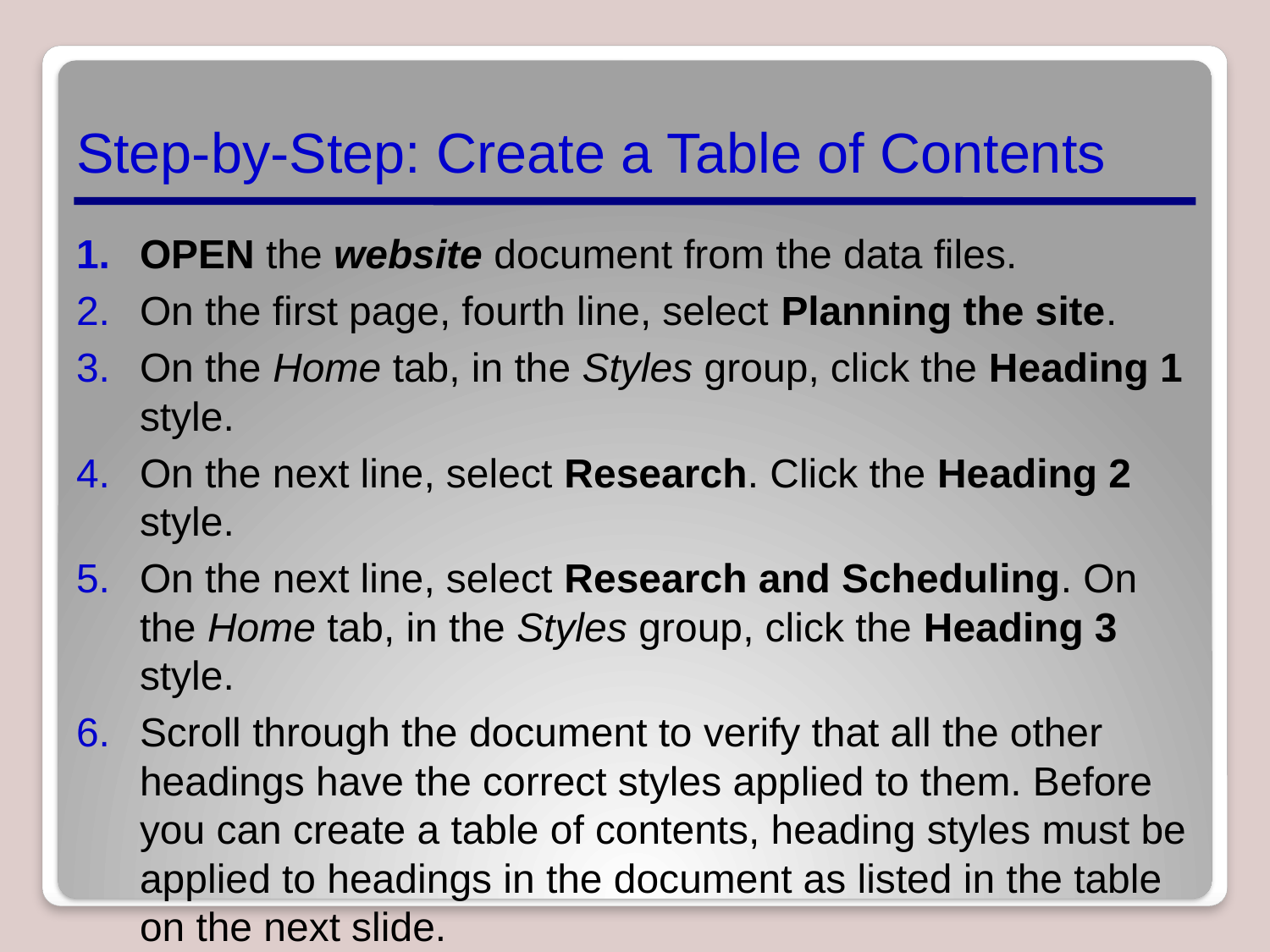

# Step-by-Step: Create a Table of Contents
OPEN the website document from the data files.
On the first page, fourth line, select Planning the site.
On the Home tab, in the Styles group, click the Heading 1 style.
On the next line, select Research. Click the Heading 2 style.
On the next line, select Research and Scheduling. On the Home tab, in the Styles group, click the Heading 3 style.
Scroll through the document to verify that all the other headings have the correct styles applied to them. Before you can create a table of contents, heading styles must be applied to headings in the document as listed in the table on the next slide.